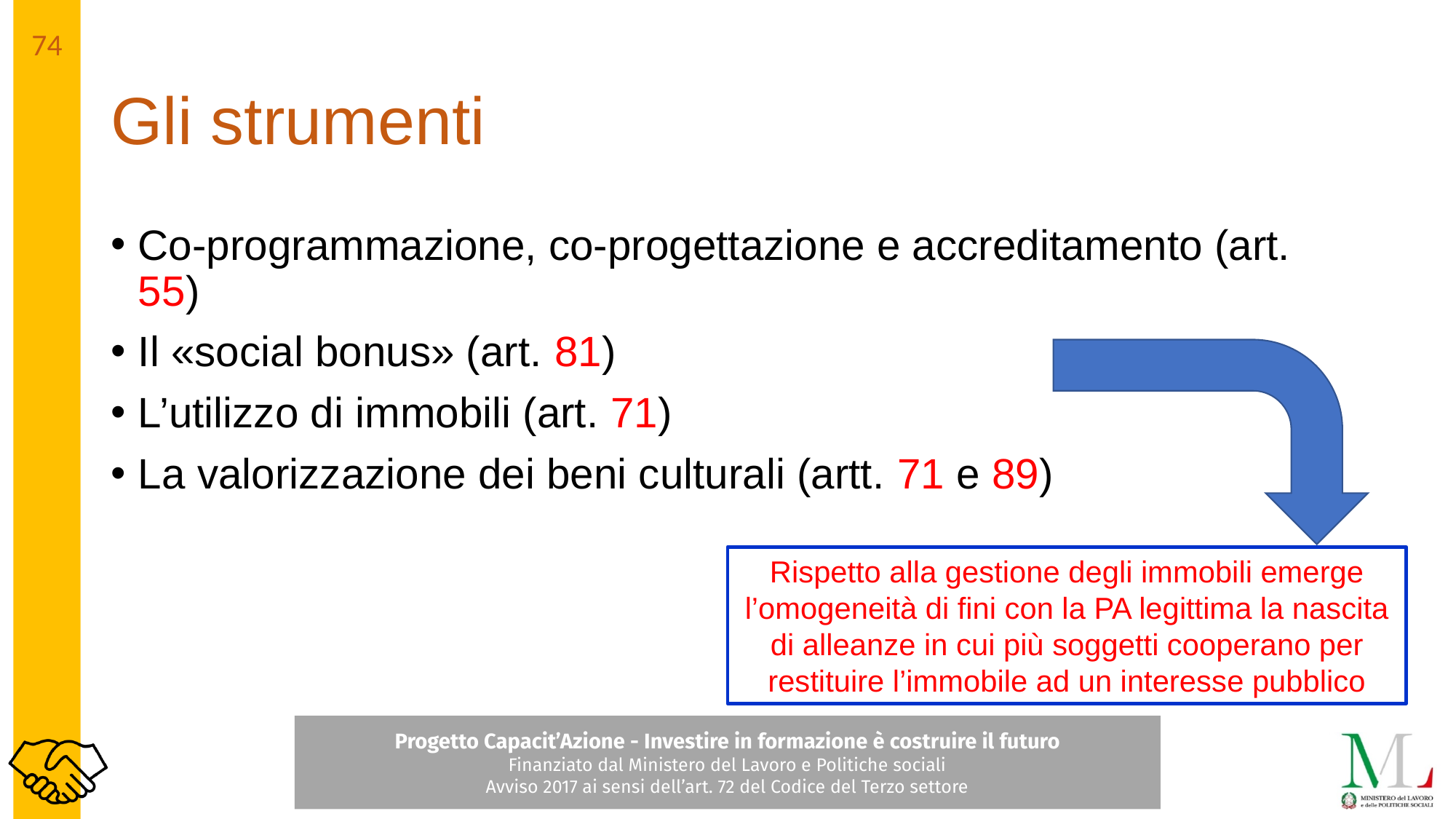

# Gli strumenti
Co-programmazione, co-progettazione e accreditamento (art. 55)
Il «social bonus» (art. 81)
L’utilizzo di immobili (art. 71)
La valorizzazione dei beni culturali (artt. 71 e 89)

Rispetto alla gestione degli immobili emerge l’omogeneità di fini con la PA legittima la nascita di alleanze in cui più soggetti cooperano per restituire l’immobile ad un interesse pubblico
74